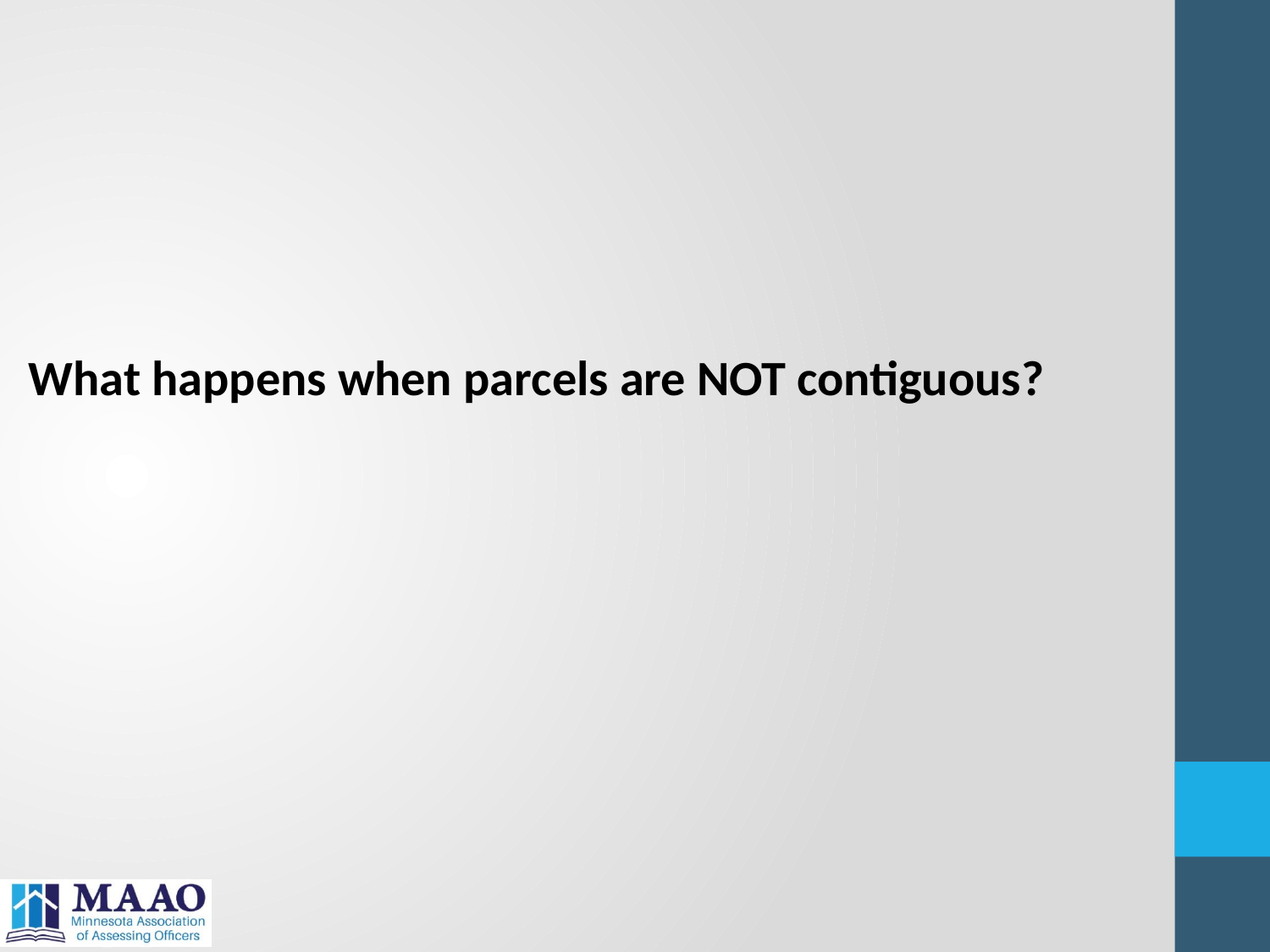

What happens when parcels are NOT contiguous?